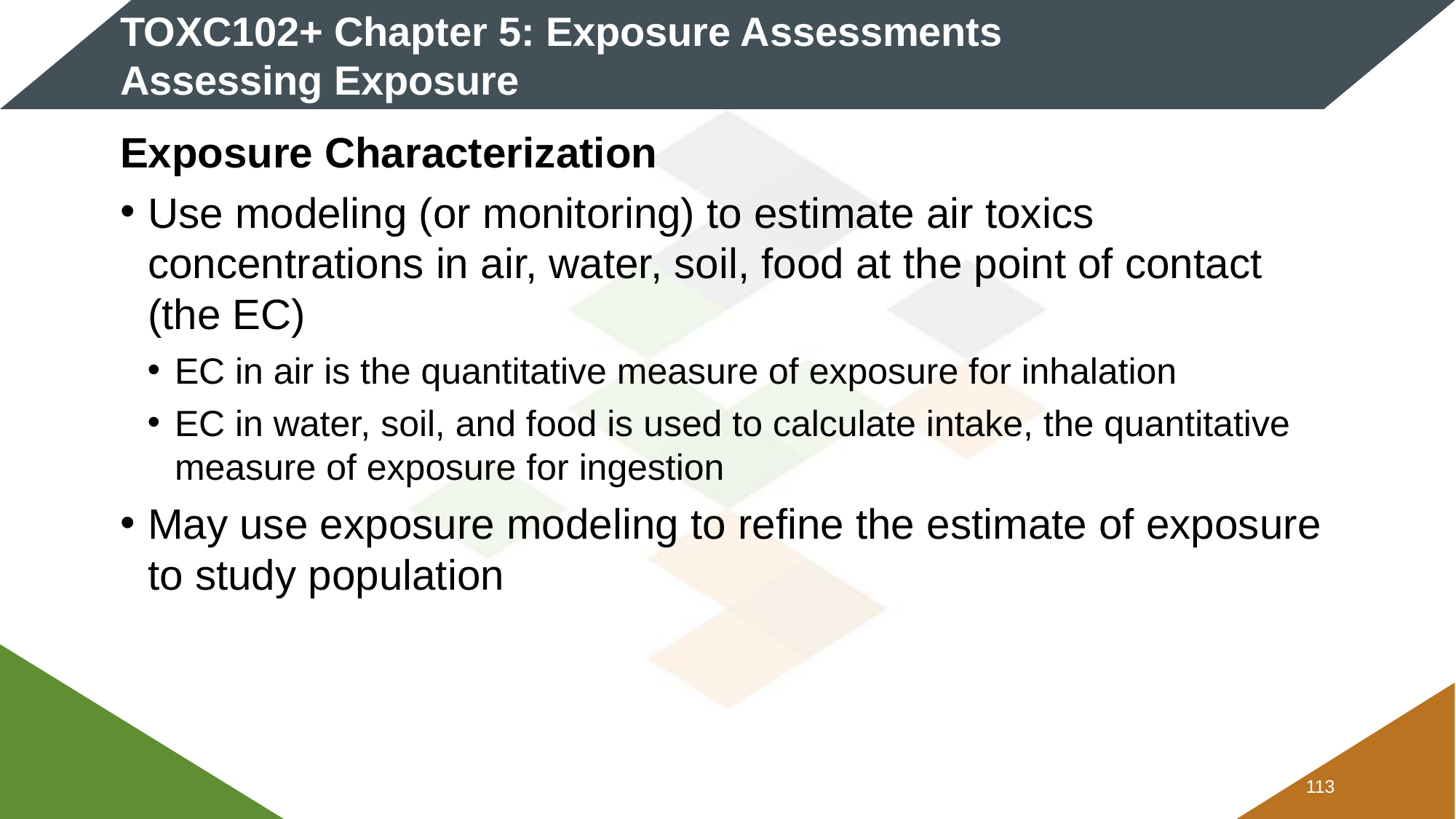

# TOXC102+ Chapter 5: Exposure Assessments Assessing Exposure
Exposure Characterization
Use modeling (or monitoring) to estimate air toxics concentrations in air, water, soil, food at the point of contact (the EC)
EC in air is the quantitative measure of exposure for inhalation
EC in water, soil, and food is used to calculate intake, the quantitative measure of exposure for ingestion
May use exposure modeling to refine the estimate of exposure to study population

113